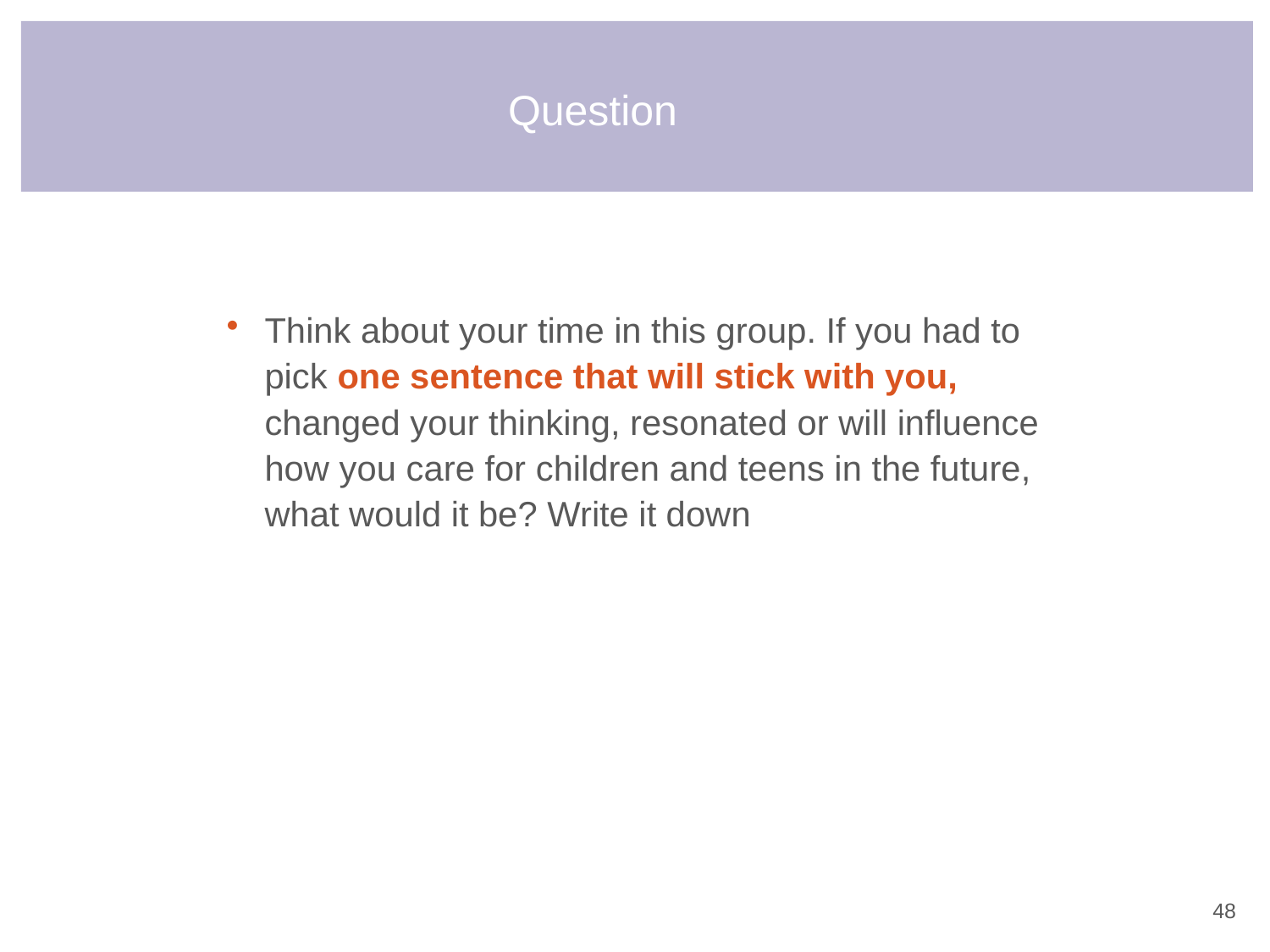

# Question
Think about your time in this group. If you had to pick one sentence that will stick with you, changed your thinking, resonated or will influence how you care for children and teens in the future, what would it be? Write it down

48